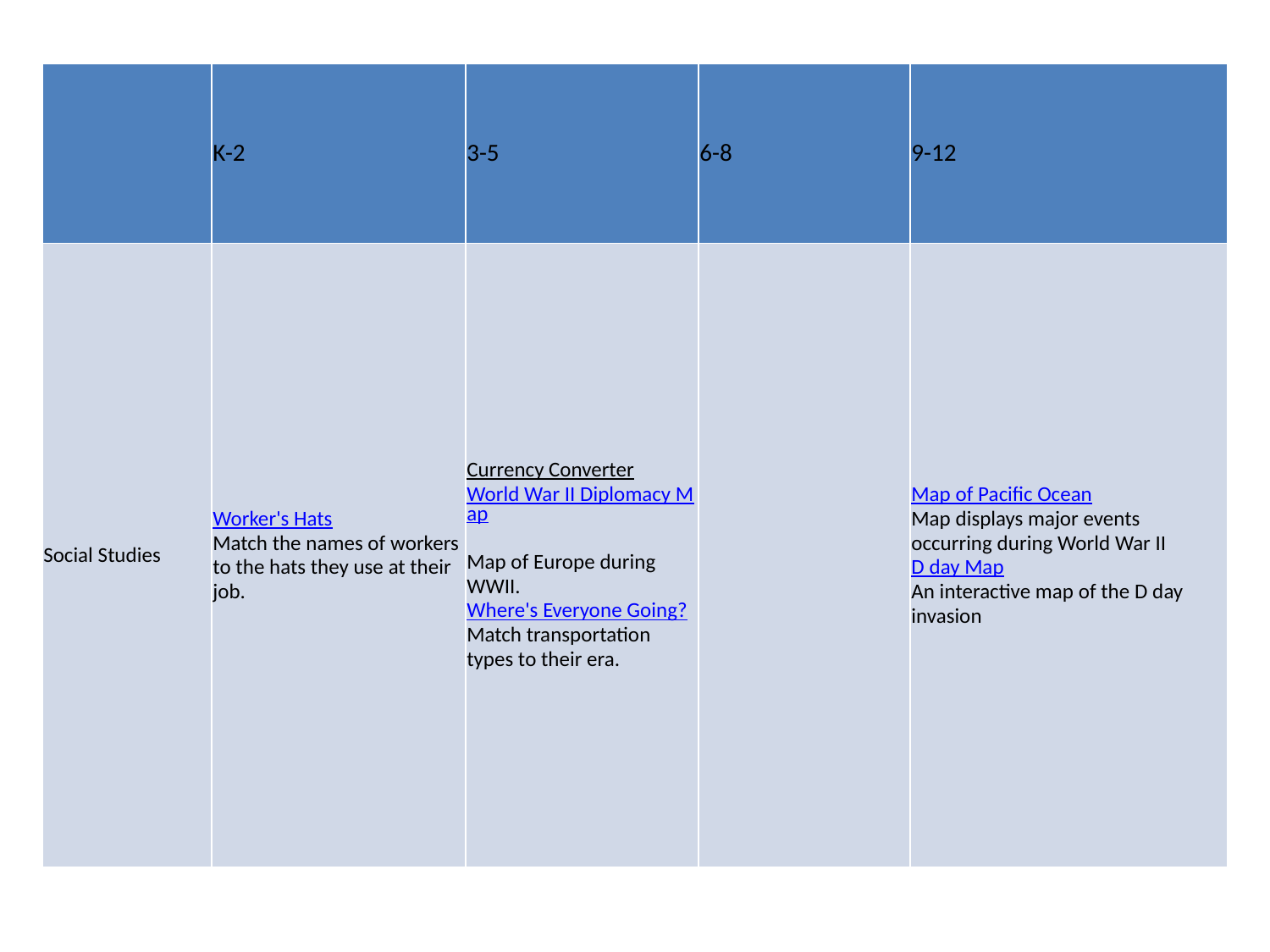

|  | K-2 | 3-5 | 6-8 | 9-12 |
| --- | --- | --- | --- | --- |
| Social Studies | Worker's Hats Match the names of workers to the hats they use at their job. | Currency Converter World War II Diplomacy Map Map of Europe during WWII. Where's Everyone Going? Match transportation types to their era. |  | Map of Pacific Ocean Map displays major events occurring during World War II D day Map An interactive map of the D day invasion |